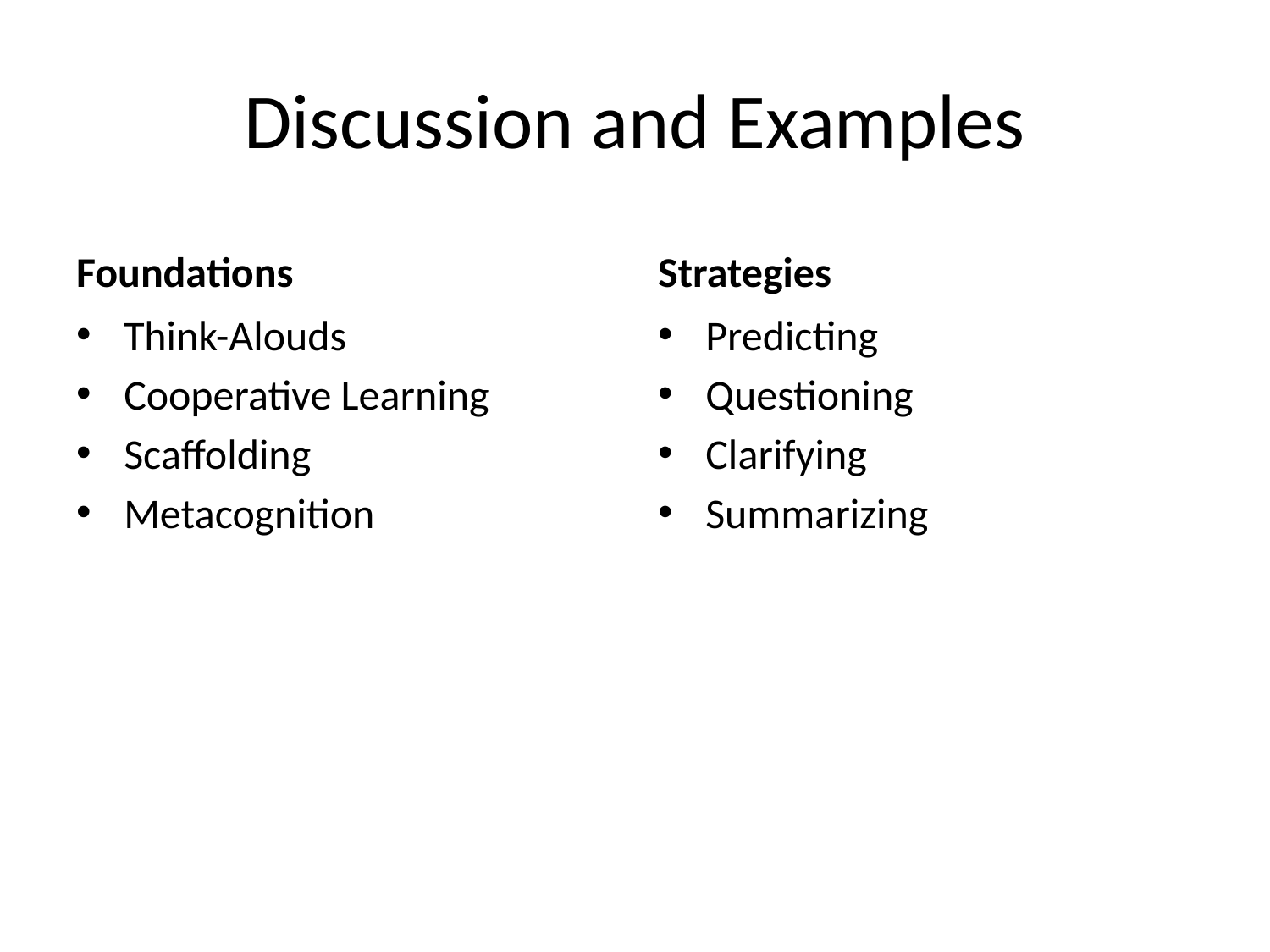

# Discussion and Examples
Foundations
Strategies
Think-Alouds
Cooperative Learning
Scaffolding
Metacognition

Predicting
Questioning
Clarifying
Summarizing